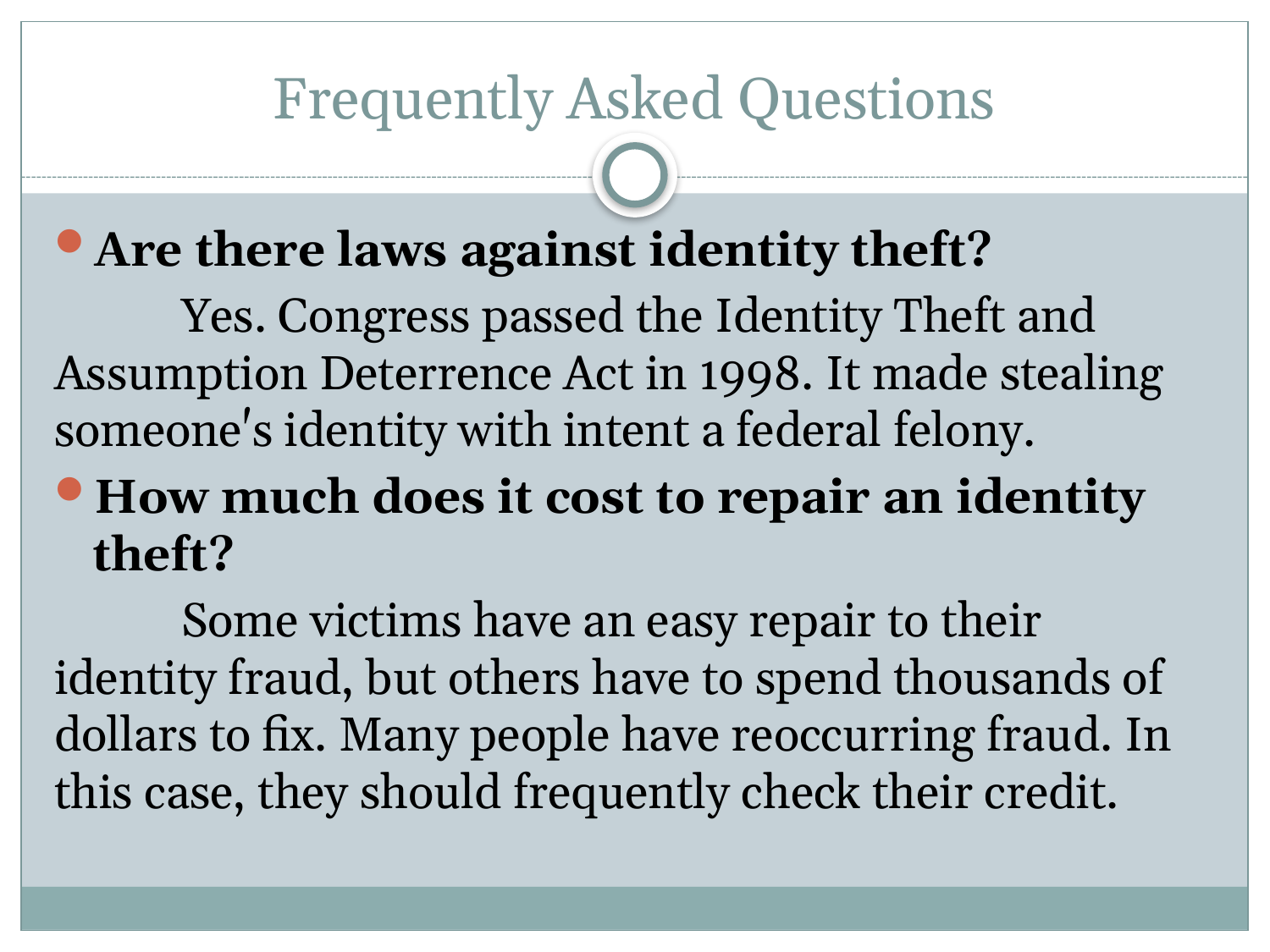

# Frequently Asked Questions
Are there laws against identity theft?
	Yes. Congress passed the Identity Theft and Assumption Deterrence Act in 1998. It made stealing someone's identity with intent a federal felony.
How much does it cost to repair an identity theft?
	Some victims have an easy repair to their identity fraud, but others have to spend thousands of dollars to fix. Many people have reoccurring fraud. In this case, they should frequently check their credit.